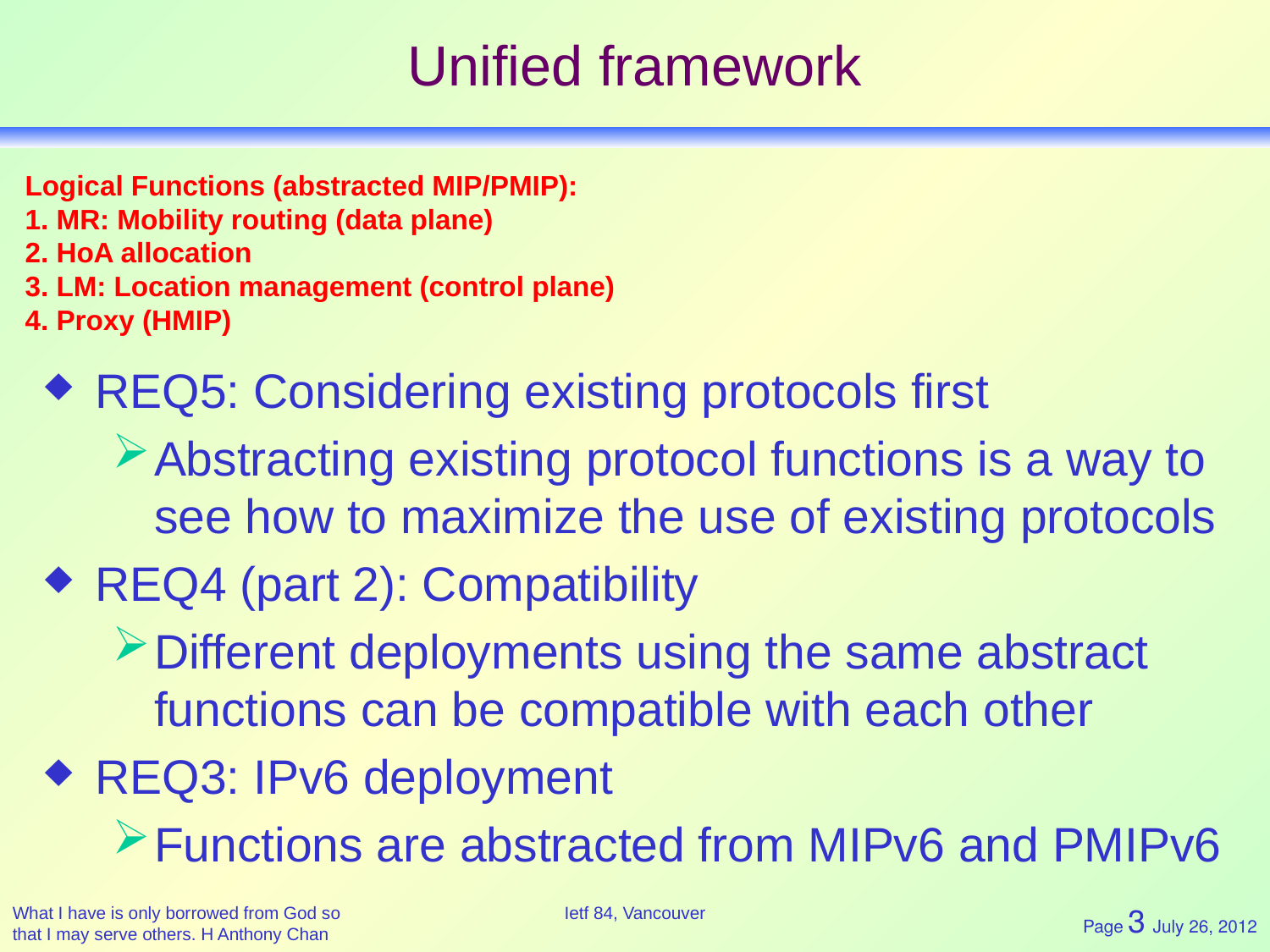

# Unified framework

REQ5: Considering existing protocols first
Abstracting existing protocol functions is a way to see how to maximize the use of existing protocols
REQ4 (part 2): Compatibility
Different deployments using the same abstract functions can be compatible with each other
REQ3: IPv6 deployment
Functions are abstracted from MIPv6 and PMIPv6
Logical Functions (abstracted MIP/PMIP):
1. MR: Mobility routing (data plane)
2. HoA allocation
3. LM: Location management (control plane)
4. Proxy (HMIP)